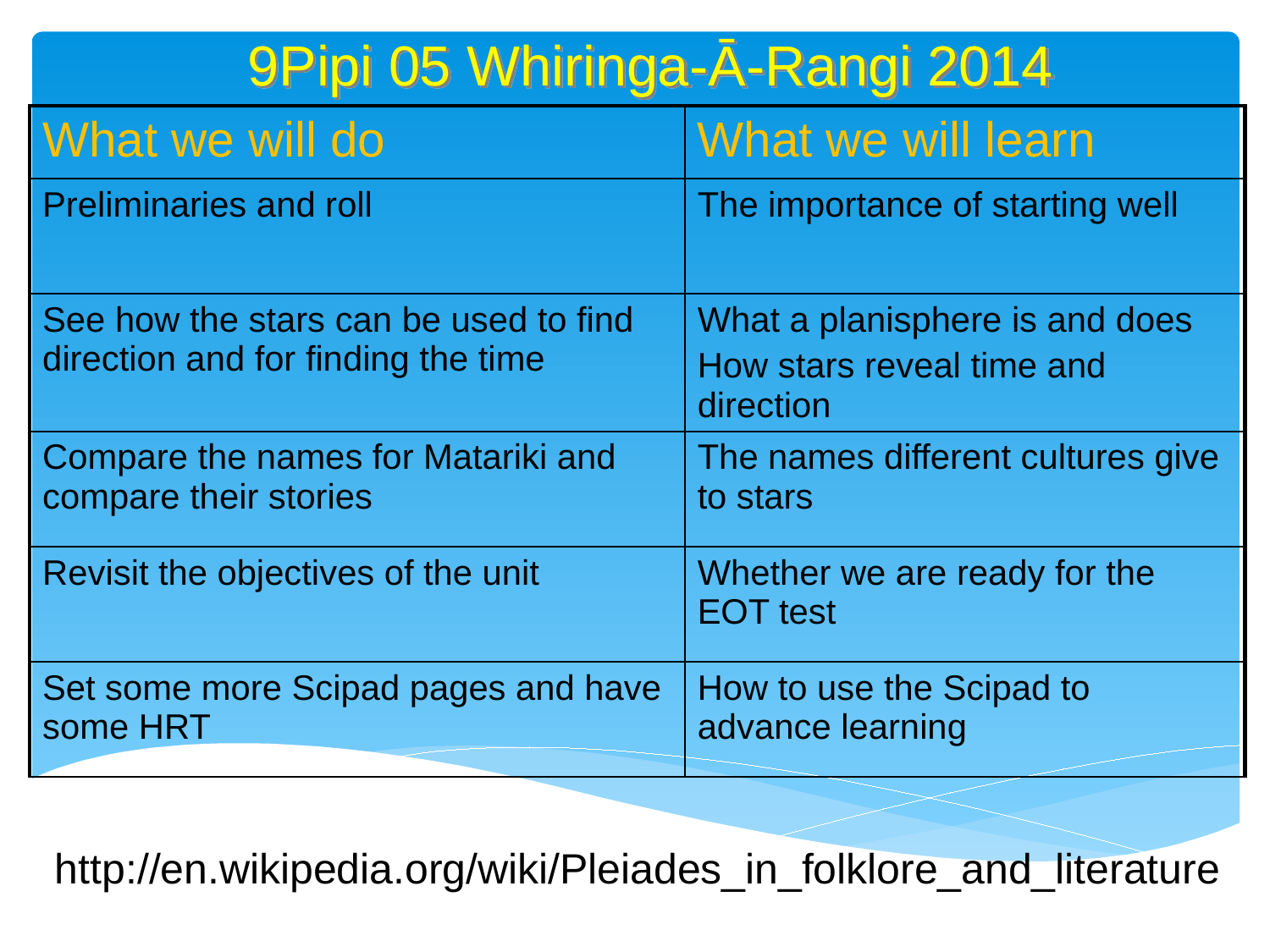

9Pipi 05 Whiringa-Ā-Rangi 2014
| What we will do | What we will learn |
| --- | --- |
| Preliminaries and roll | The importance of starting well |
| See how the stars can be used to find direction and for finding the time | What a planisphere is and does How stars reveal time and direction |
| Compare the names for Matariki and compare their stories | The names different cultures give to stars |
| Revisit the objectives of the unit | Whether we are ready for the EOT test |
| Set some more Scipad pages and have some HRT | How to use the Scipad to advance learning |
http://en.wikipedia.org/wiki/Pleiades_in_folklore_and_literature